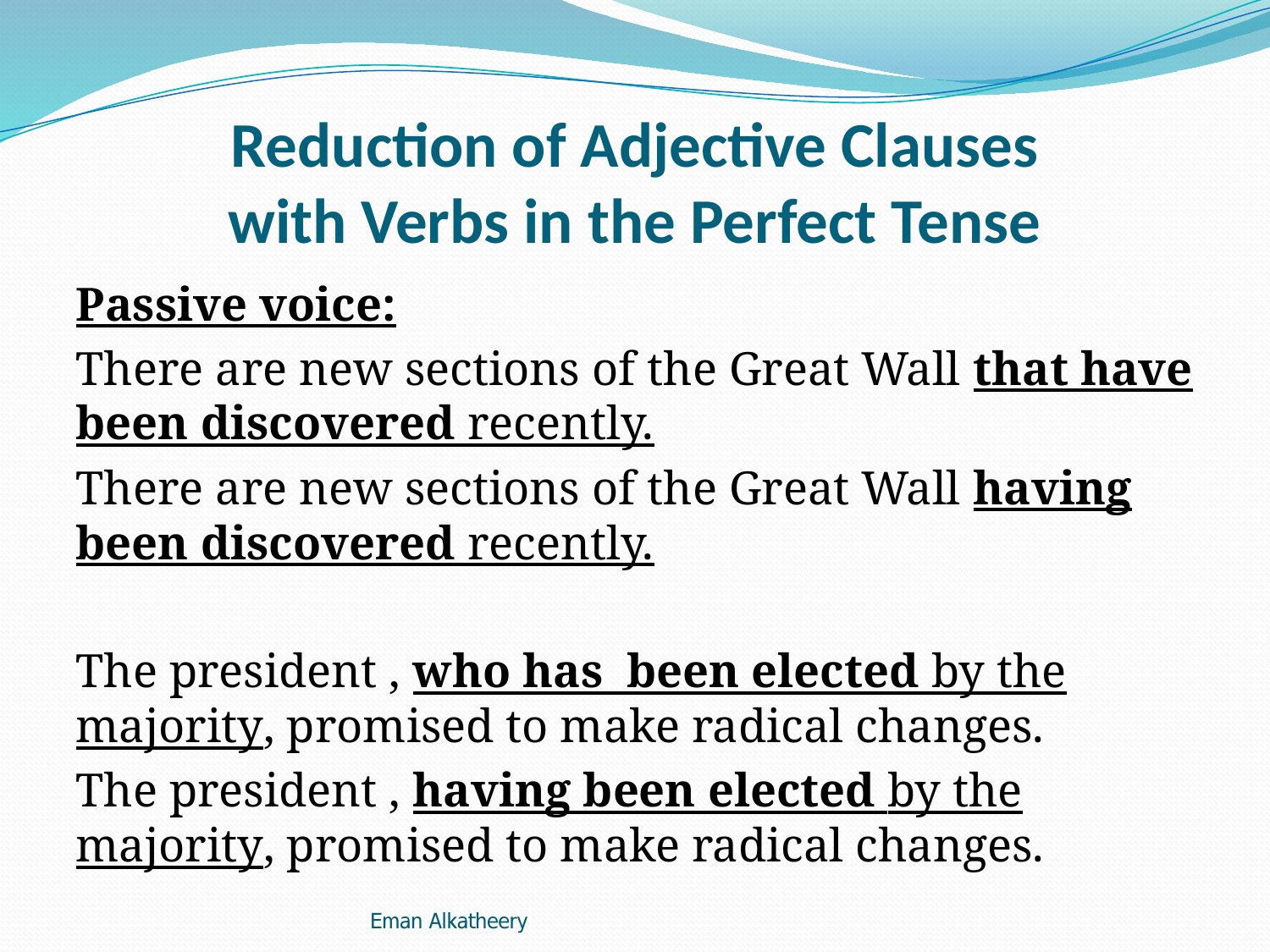

# Reduction of Adjective Clauses with Verbs in the Perfect Tense
Passive voice:
There are new sections of the Great Wall that have been discovered recently.
There are new sections of the Great Wall having been discovered recently.

The president , who has  been elected by the majority, promised to make radical changes.
The president , having been elected by the majority, promised to make radical changes.
Eman Alkatheery